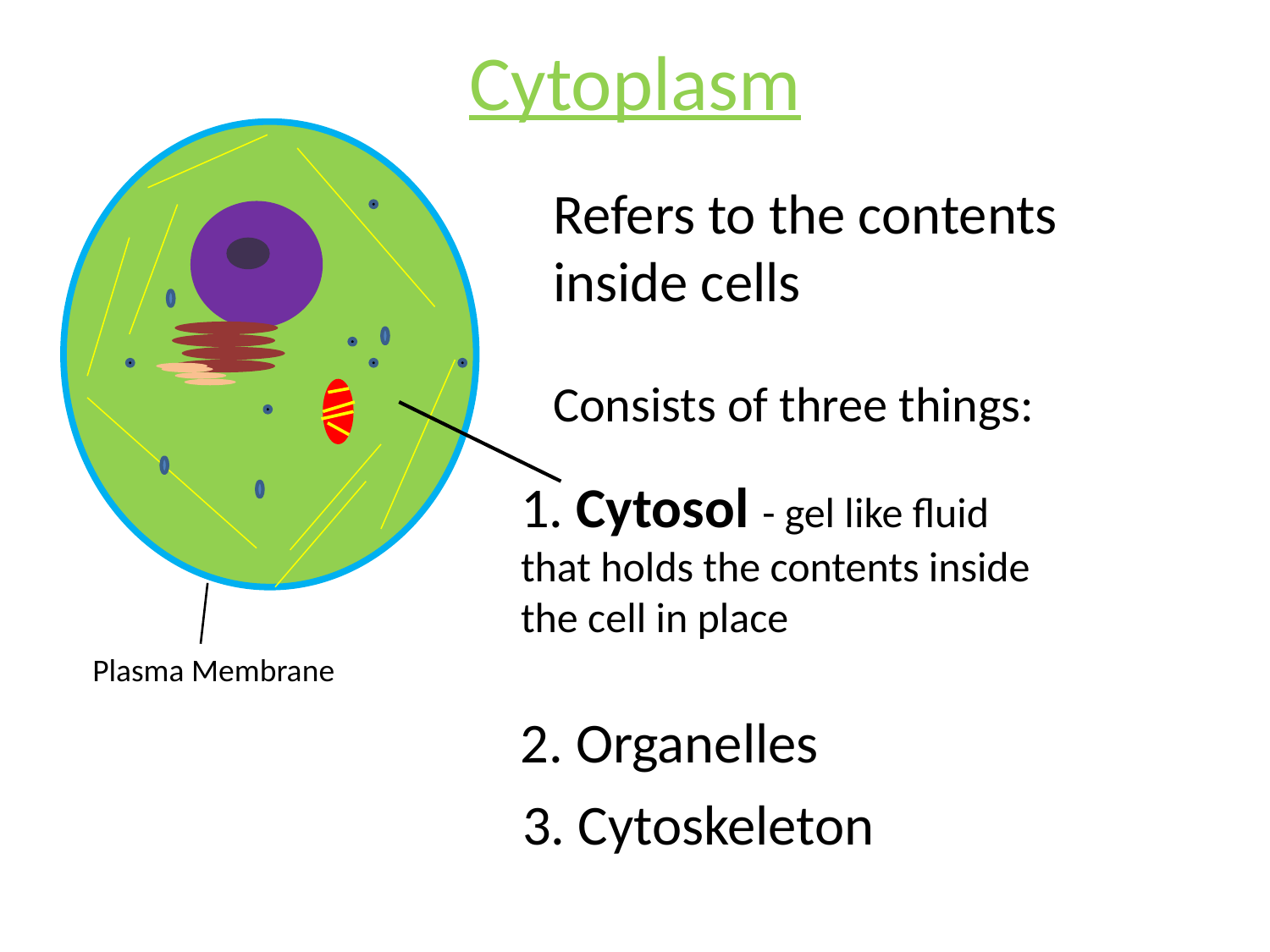

# Cytoplasm

Refers to the contents
inside cells

Consists of three things:

1. Cytosol - gel like fluid that holds the contents inside the cell in place

Plasma Membrane
2. Organelles
3. Cytoskeleton